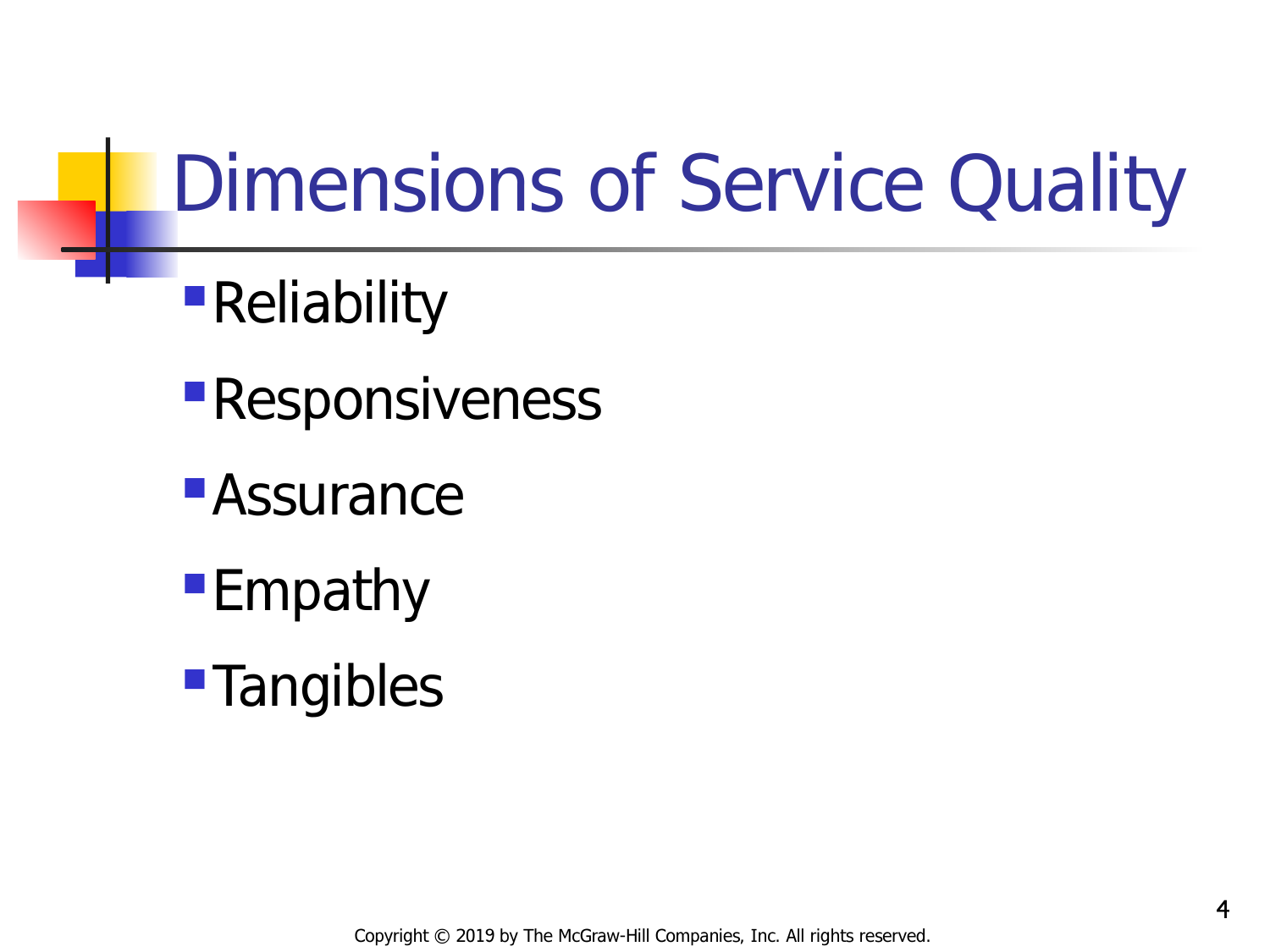

# Dimensions of Service Quality
Reliability
Responsiveness
Assurance
Empathy
Tangibles
4
Copyright © 2019 by The McGraw-Hill Companies, Inc. All rights reserved.